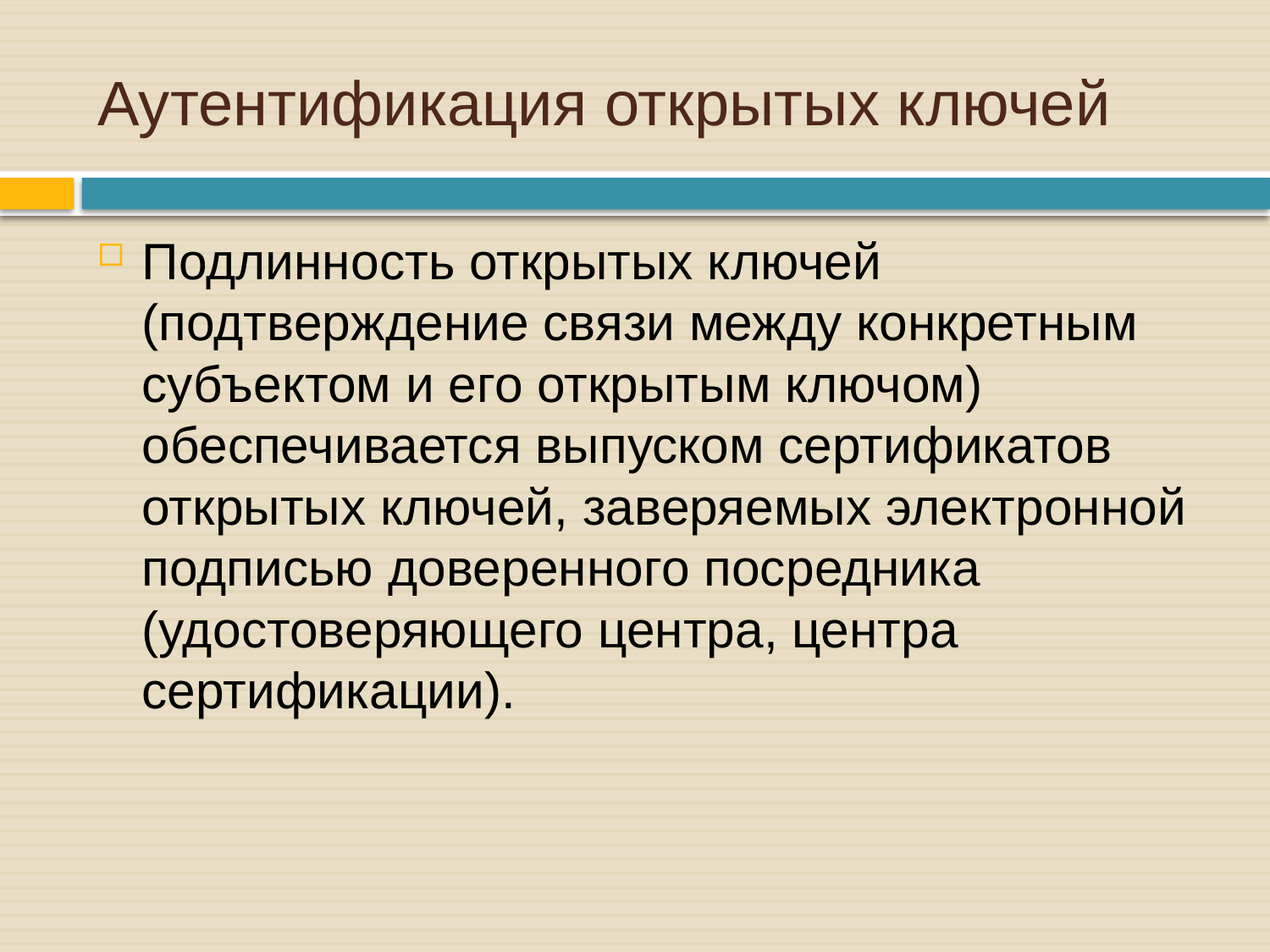

# Аутентификация открытых ключей
Подлинность открытых ключей (подтверждение связи между конкретным субъектом и его открытым ключом) обеспечивается выпуском сертификатов открытых ключей, заверяемых электронной подписью доверенного посредника (удостоверяющего центра, центра сертификации).